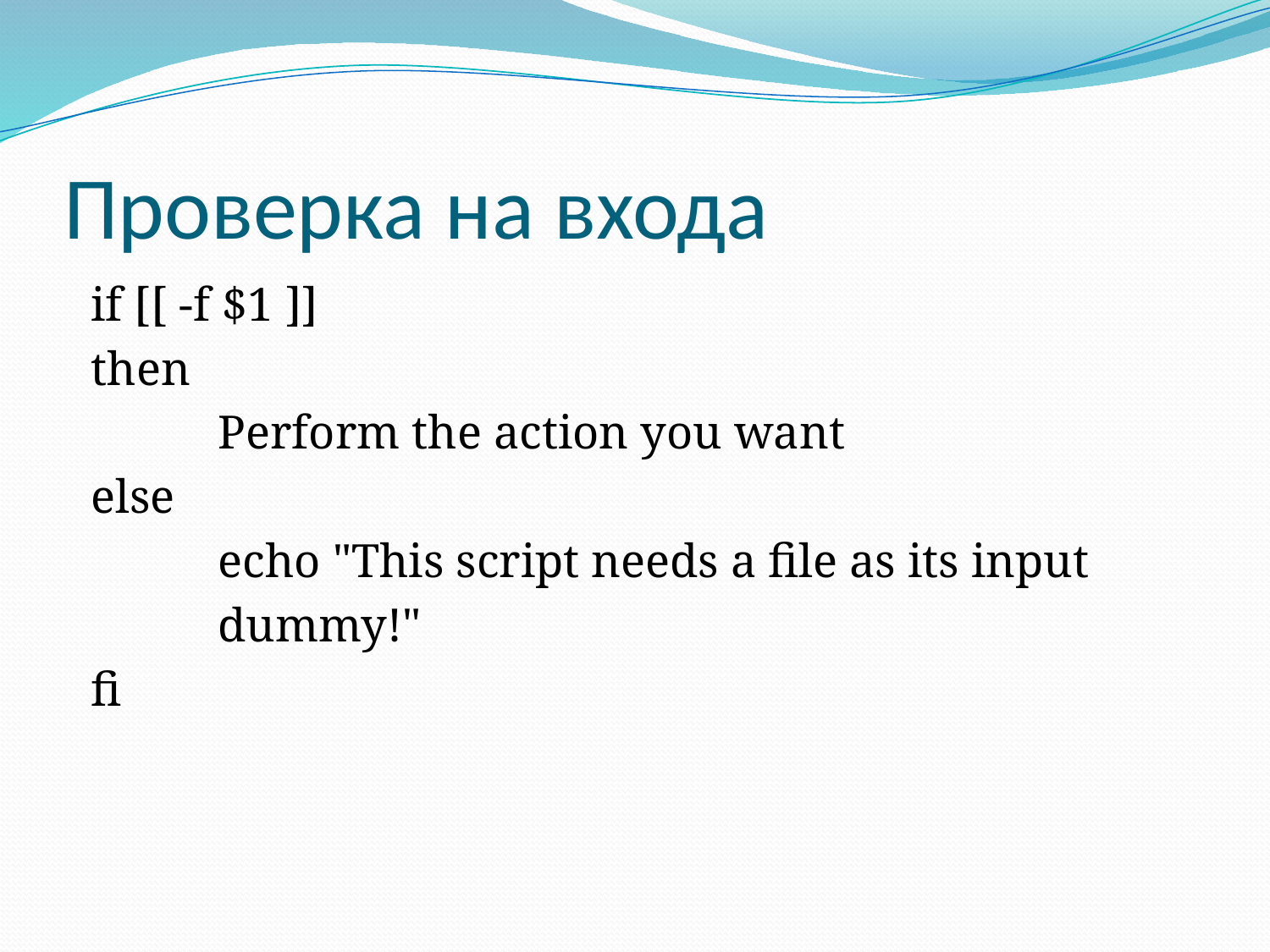

# Проверка на входа
if [[ -f $1 ]]
then
	Perform the action you want
else
	echo "This script needs a file as its input
	dummy!"
fi